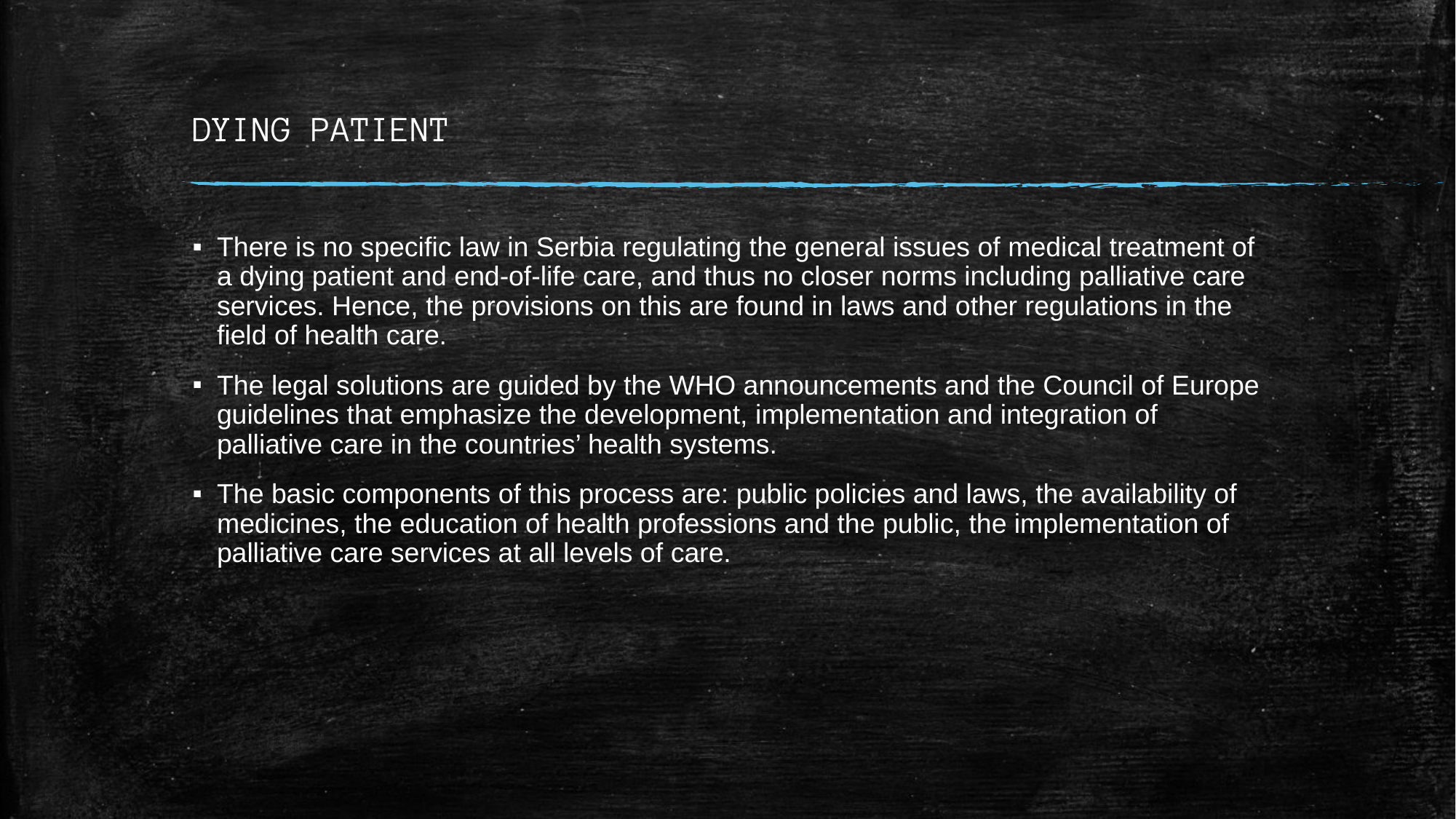

# DYING PATIENT
There is no speciﬁc law in Serbia regulating the general issues of medical treatment of a dying patient and end-of-life care, and thus no closer norms including palliative care services. Hence, the provisions on this are found in laws and other regulations in the ﬁeld of health care.
The legal solutions are guided by the WHO announcements and the Council of Europe guidelines that emphasize the development, implementation and integration of palliative care in the countries’ health systems.
The basic components of this process are: public policies and laws, the availability of medicines, the education of health professions and the public, the implementation of palliative care services at all levels of care.